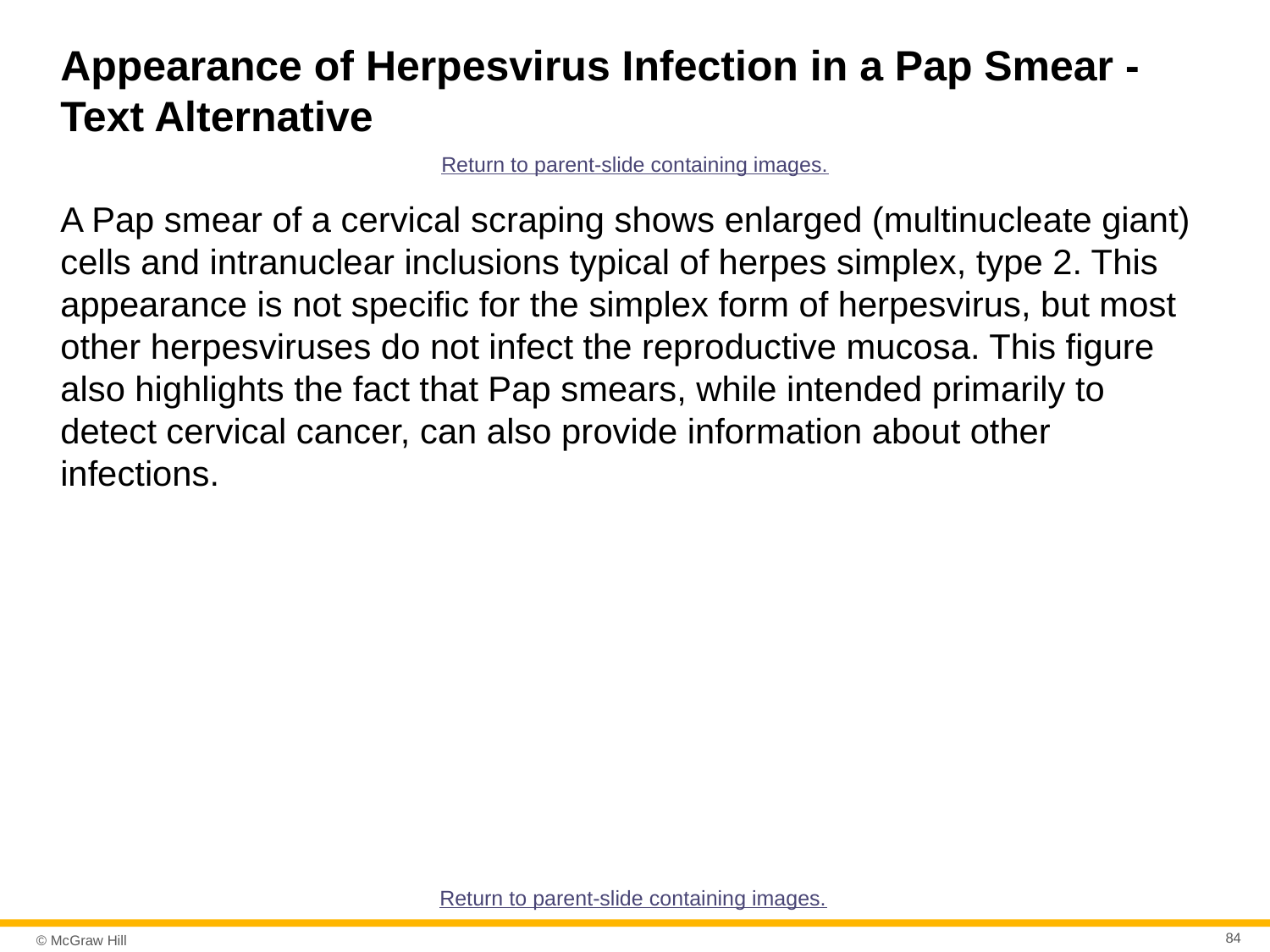

# Appearance of Herpesvirus Infection in a Pap Smear - Text Alternative
Return to parent-slide containing images.
A Pap smear of a cervical scraping shows enlarged (multinucleate giant) cells and intranuclear inclusions typical of herpes simplex, type 2. This appearance is not specific for the simplex form of herpesvirus, but most other herpesviruses do not infect the reproductive mucosa. This figure also highlights the fact that Pap smears, while intended primarily to detect cervical cancer, can also provide information about other infections.
Return to parent-slide containing images.